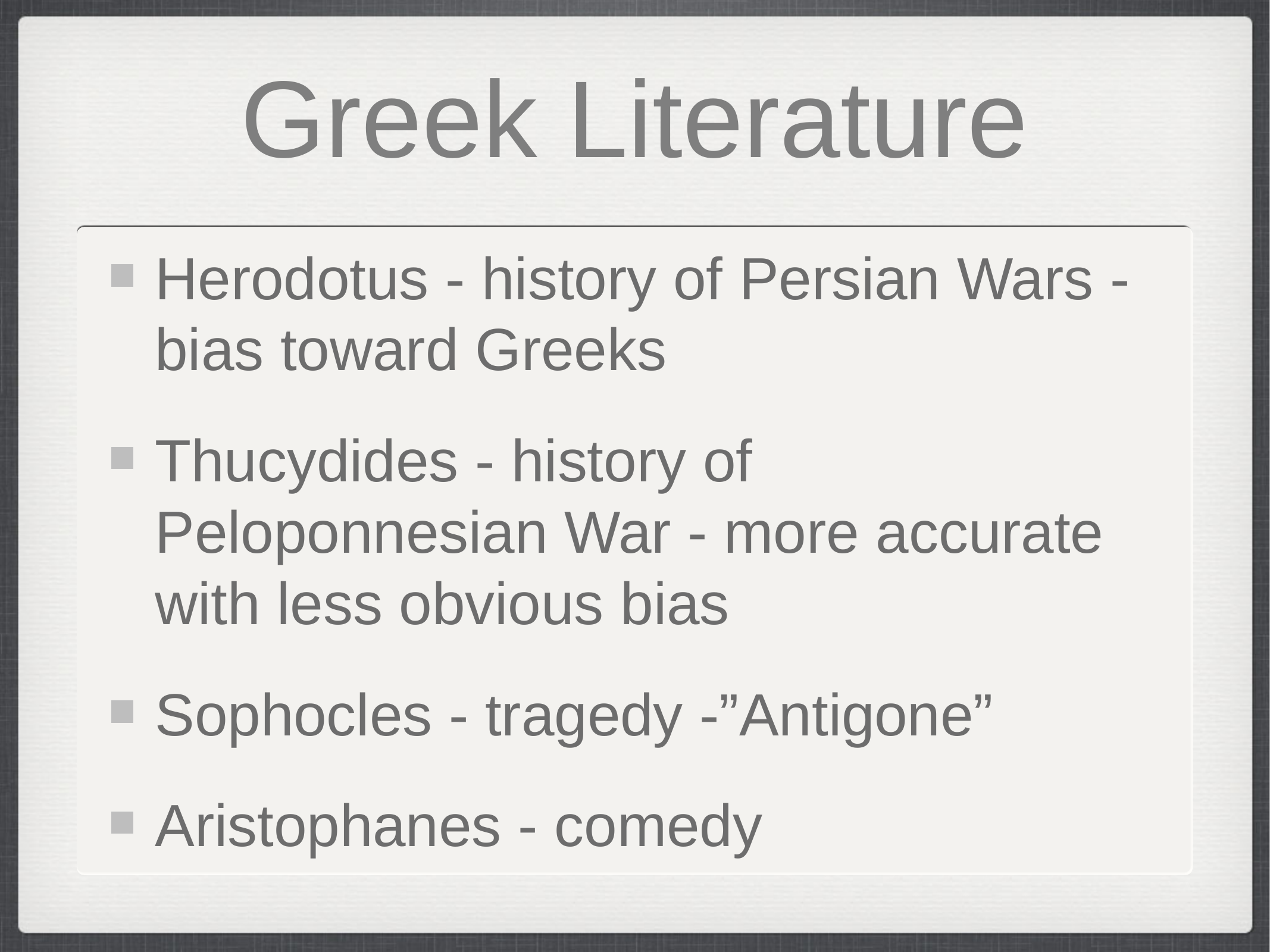

# Greek Literature
Herodotus - history of Persian Wars - bias toward Greeks
Thucydides - history of Peloponnesian War - more accurate with less obvious bias
Sophocles - tragedy -”Antigone”
Aristophanes - comedy